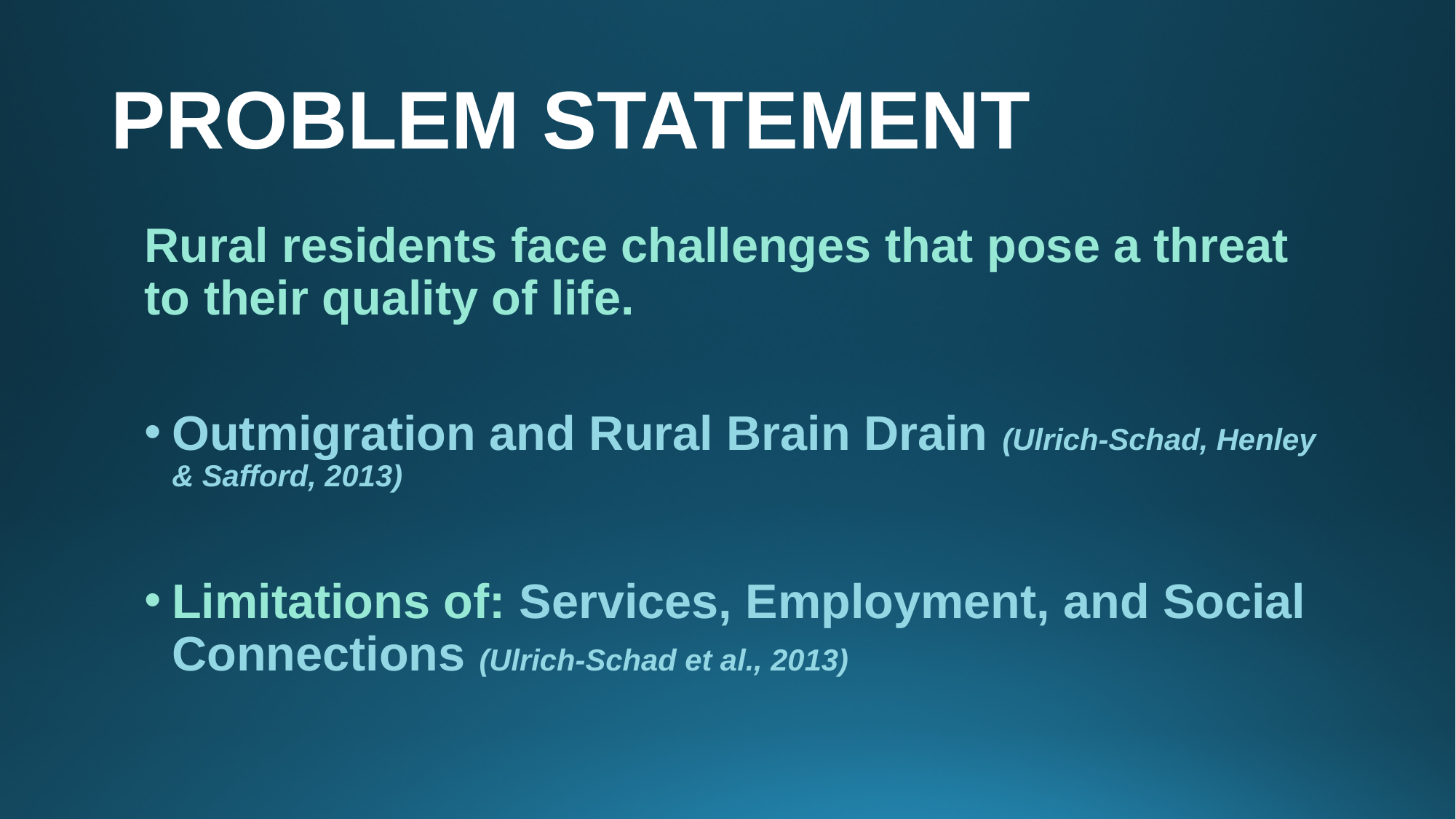

# PROBLEM STATEMENT
Rural residents face challenges that pose a threat to their quality of life.

Outmigration and Rural Brain Drain (Ulrich-Schad, Henley & Safford, 2013)

Limitations of: Services, Employment, and Social Connections (Ulrich-Schad et al., 2013)